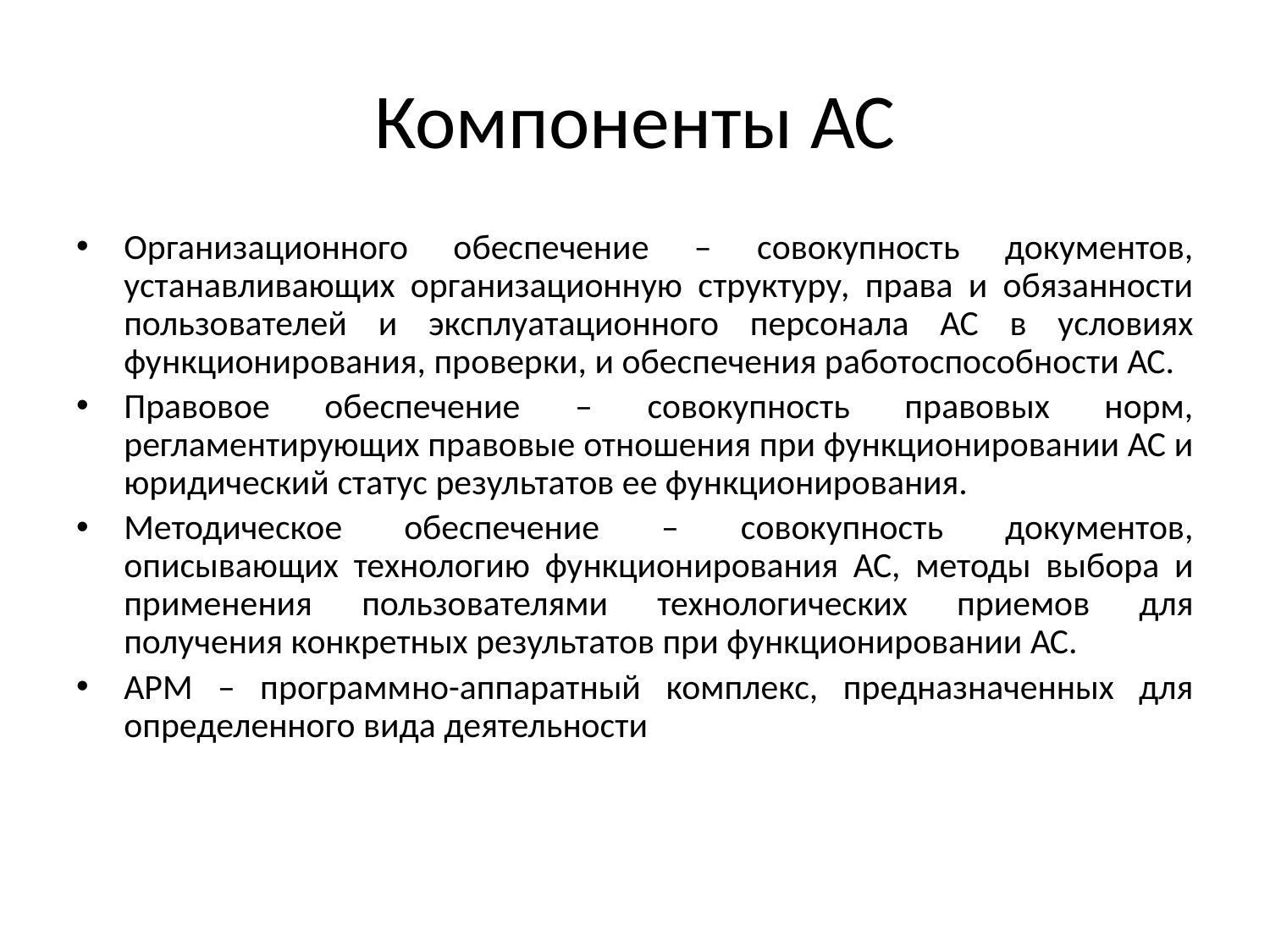

# Компоненты АС
Организационного обеспечение – совокупность документов, устанавливающих организационную структуру, права и обязанности пользователей и эксплуатационного персонала АС в условиях функционирования, проверки, и обеспечения работоспособности АС.
Правовое обеспечение – совокупность правовых норм, регламентирующих правовые отношения при функционировании АС и юридический статус результатов ее функционирования.
Методическое обеспечение – совокупность документов, описывающих технологию функционирования АС, методы выбора и применения пользователями технологических приемов для получения конкретных результатов при функционировании АС.
АРМ – программно-аппаратный комплекс, предназначенных для определенного вида деятельности